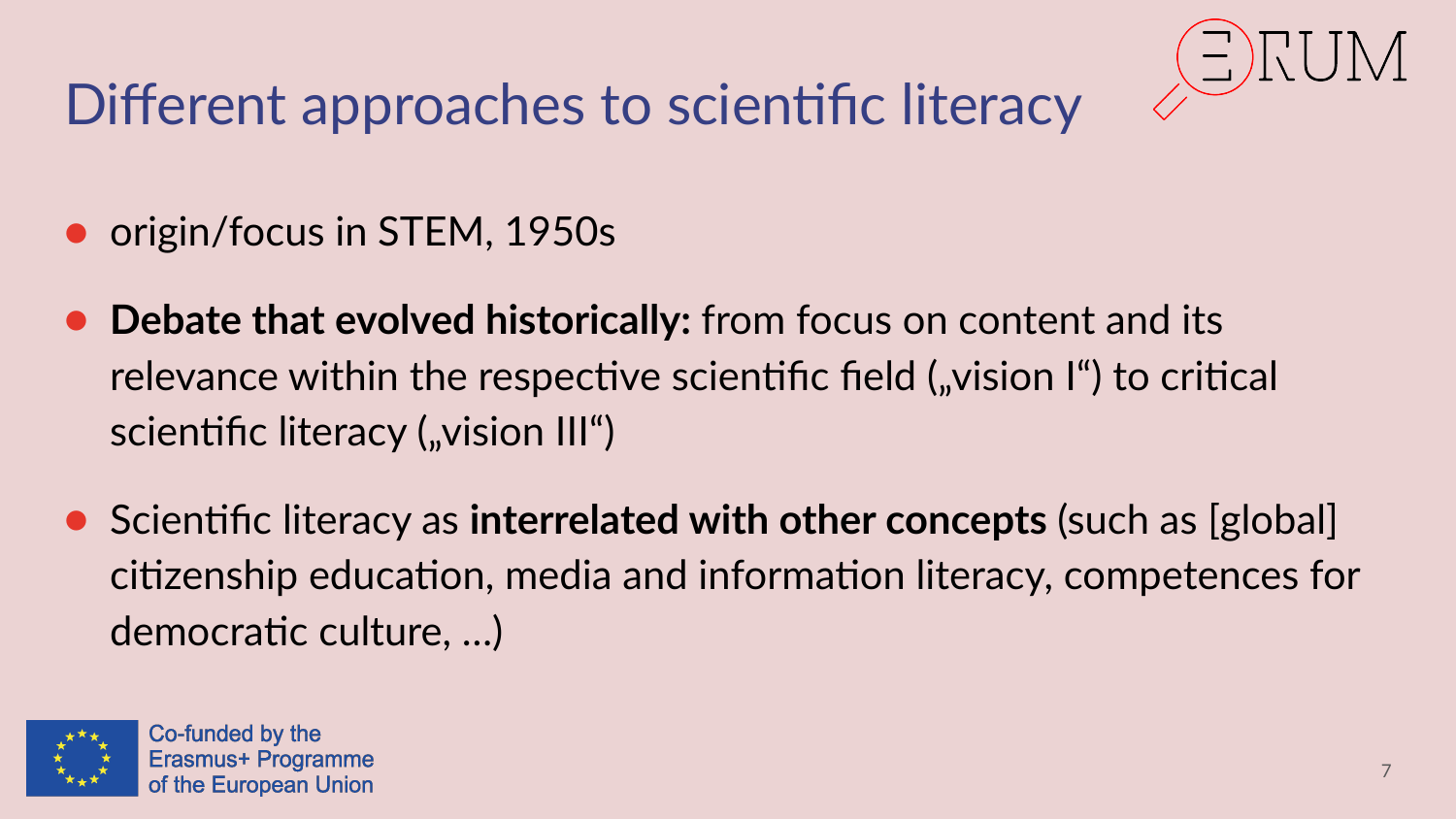

# Different approaches to scientific literacy
origin/focus in STEM, 1950s
Debate that evolved historically: from focus on content and its relevance within the respective scientific field („vision I“) to critical scientific literacy („vision III“)
Scientific literacy as interrelated with other concepts (such as [global] citizenship education, media and information literacy, competences for democratic culture, …)
7